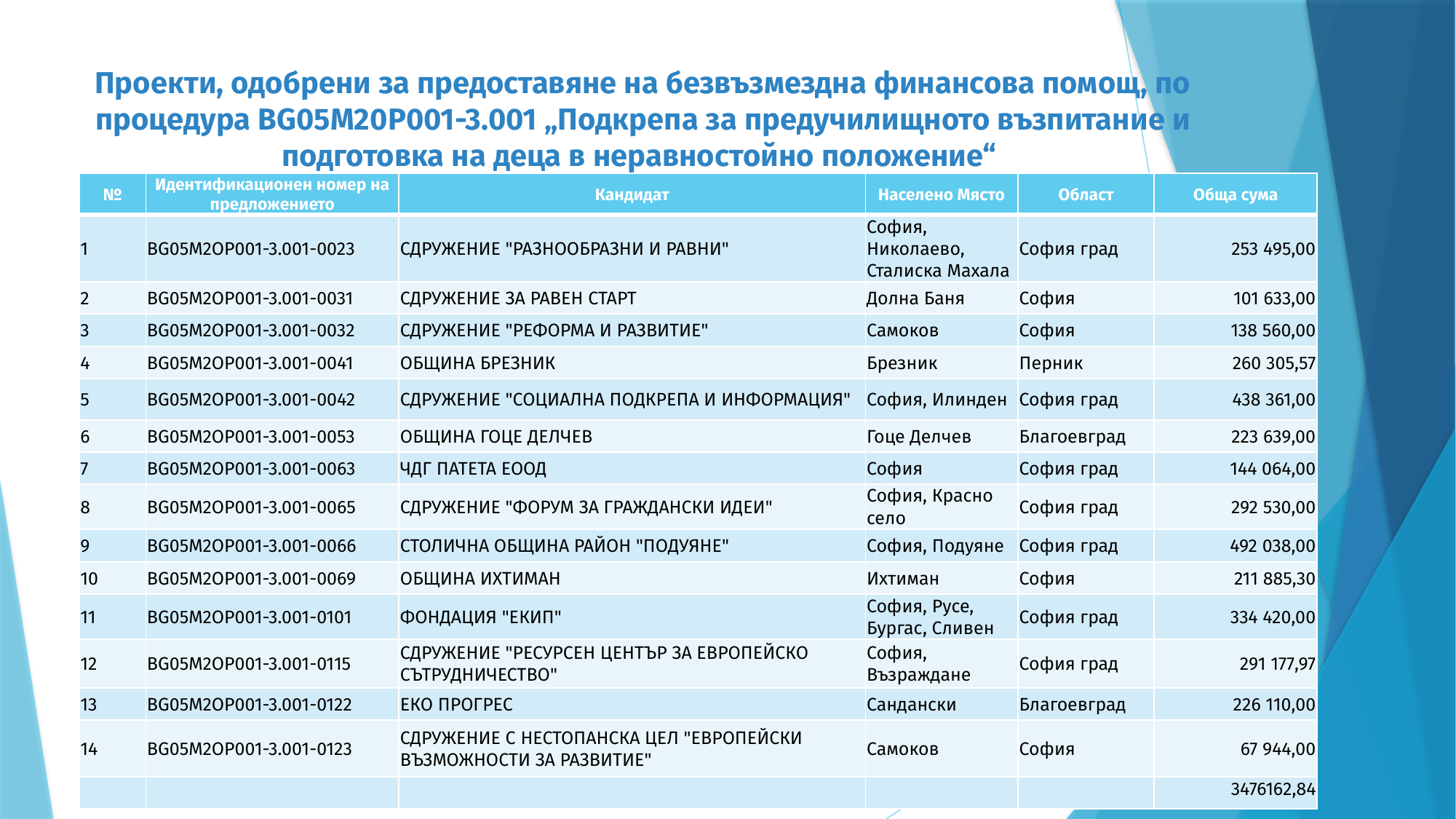

# Проекти, одобрени за предоставяне на безвъзмездна финансова помощ, по процедура BG05M20P001-3.001 „Подкрепа за предучилищното възпитание и подготовка на деца в неравностойно положение“
| № | Идентификационен номер на предложението | Кандидат | Населено Място | Област | Обща сума |
| --- | --- | --- | --- | --- | --- |
| 1 | BG05M2OP001-3.001-0023 | СДРУЖЕНИЕ "РАЗНООБРАЗНИ И РАВНИ" | София, Николаево, Сталиска Махала | София град | 253 495,00 |
| 2 | BG05M2OP001-3.001-0031 | СДРУЖЕНИЕ ЗА РАВЕН СТАРТ | Долна Баня | София | 101 633,00 |
| 3 | BG05M2OP001-3.001-0032 | СДРУЖЕНИЕ "РЕФОРМА И РАЗВИТИЕ" | Самоков | София | 138 560,00 |
| 4 | BG05M2OP001-3.001-0041 | ОБЩИНА БРЕЗНИК | Брезник | Перник | 260 305,57 |
| 5 | BG05M2OP001-3.001-0042 | СДРУЖЕНИЕ "СОЦИАЛНА ПОДКРЕПА И ИНФОРМАЦИЯ" | София, Илинден | София град | 438 361,00 |
| 6 | BG05M2OP001-3.001-0053 | ОБЩИНА ГОЦЕ ДЕЛЧЕВ | Гоце Делчев | Благоевград | 223 639,00 |
| 7 | BG05M2OP001-3.001-0063 | ЧДГ ПАТЕТА ЕООД | София | София град | 144 064,00 |
| 8 | BG05M2OP001-3.001-0065 | СДРУЖЕНИЕ "ФОРУМ ЗА ГРАЖДАНСКИ ИДЕИ" | София, Красно село | София град | 292 530,00 |
| 9 | BG05M2OP001-3.001-0066 | СТОЛИЧНА ОБЩИНА РАЙОН "ПОДУЯНЕ" | София, Подуяне | София град | 492 038,00 |
| 10 | BG05M2OP001-3.001-0069 | ОБЩИНА ИХТИМАН | Ихтиман | София | 211 885,30 |
| 11 | BG05M2OP001-3.001-0101 | ФОНДАЦИЯ "ЕКИП" | София, Русе, Бургас, Сливен | София град | 334 420,00 |
| 12 | BG05M2OP001-3.001-0115 | СДРУЖЕНИЕ "РЕСУРСЕН ЦЕНТЪР ЗА ЕВРОПЕЙСКО СЪТРУДНИЧЕСТВО" | София, Възраждане | София град | 291 177,97 |
| 13 | BG05M2OP001-3.001-0122 | ЕКО ПРОГРЕС | Сандански | Благоевград | 226 110,00 |
| 14 | BG05M2OP001-3.001-0123 | СДРУЖЕНИЕ С НЕСТОПАНСКА ЦЕЛ "ЕВРОПЕЙСКИ ВЪЗМОЖНОСТИ ЗА РАЗВИТИЕ" | Самоков | София | 67 944,00 |
|  |  |  |  |  | 3476162,84 |
9